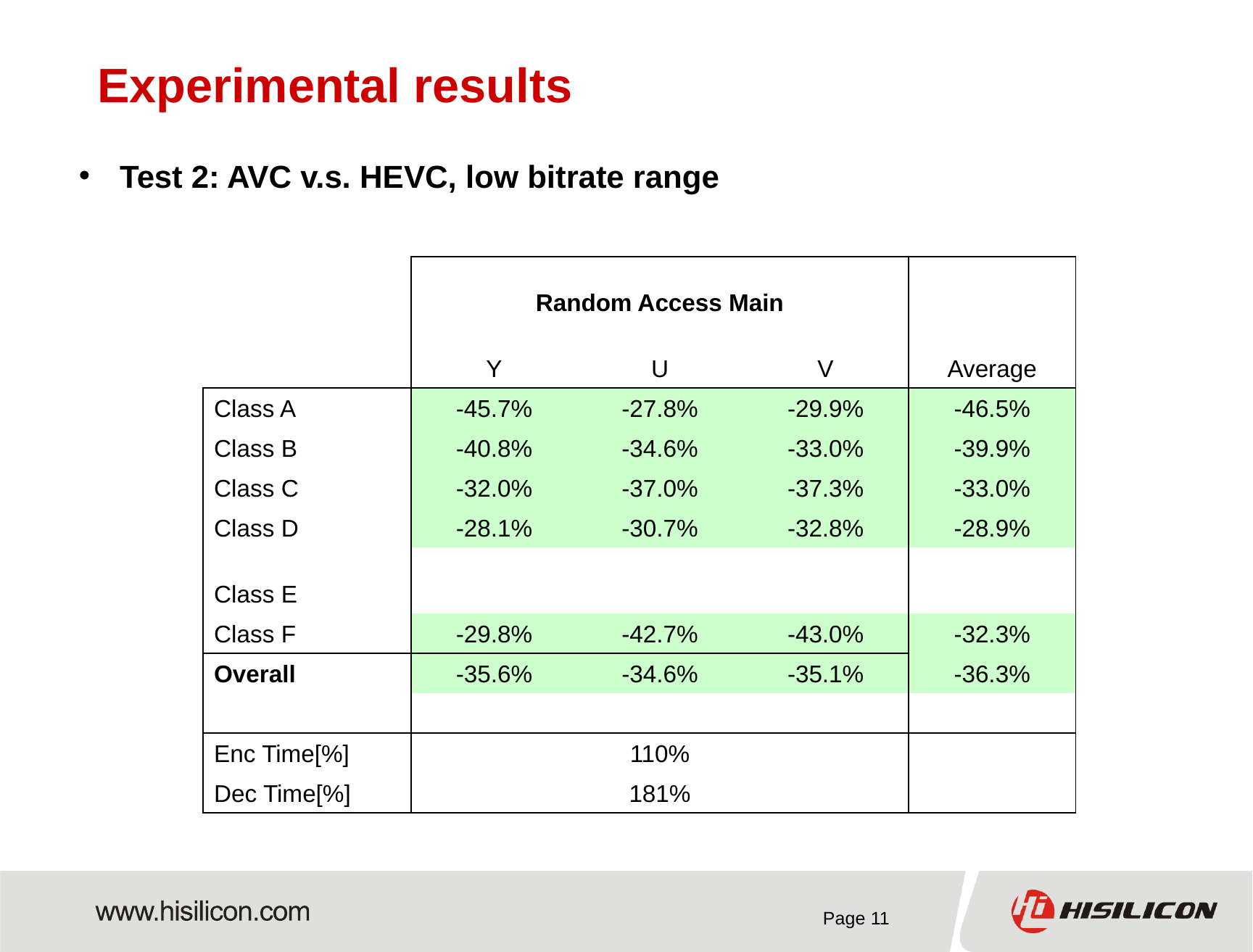

Experimental results
Test 2: AVC v.s. HEVC, low bitrate range
|  | Random Access Main |  |  |  |
| --- | --- | --- | --- | --- |
|  | Y | U | V | Average |
| Class A | -45.7% | -27.8% | -29.9% | -46.5% |
| Class B | -40.8% | -34.6% | -33.0% | -39.9% |
| Class C | -32.0% | -37.0% | -37.3% | -33.0% |
| Class D | -28.1% | -30.7% | -32.8% | -28.9% |
| Class E |  |  |  |  |
| Class F | -29.8% | -42.7% | -43.0% | -32.3% |
| Overall | -35.6% | -34.6% | -35.1% | -36.3% |
|  |  |  |  |  |
| Enc Time[%] | 110% |  |  |  |
| Dec Time[%] | 181% |  |  |  |

Page 11